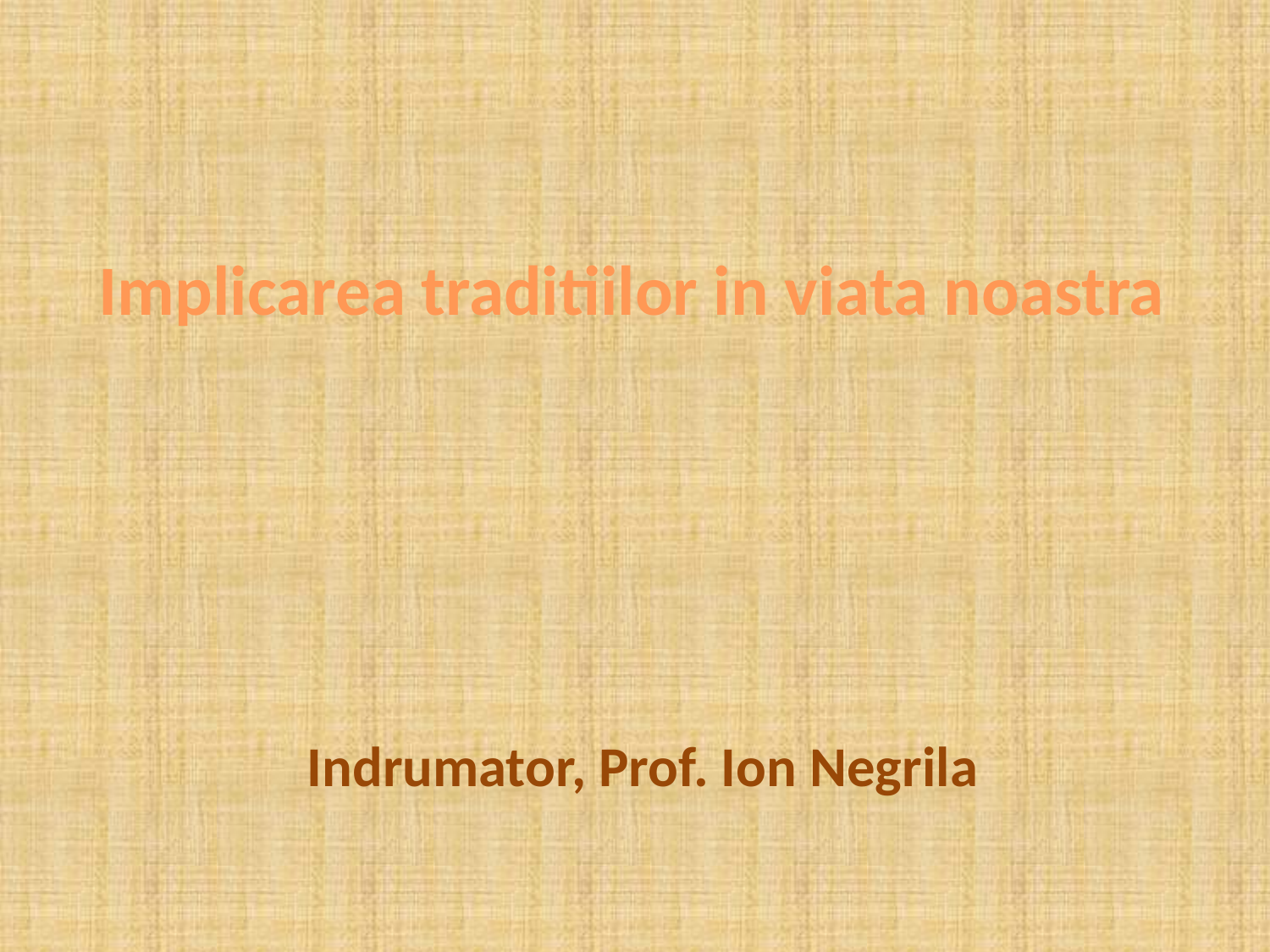

Implicarea traditiilor in viata noastra
Indrumator, Prof. Ion Negrila